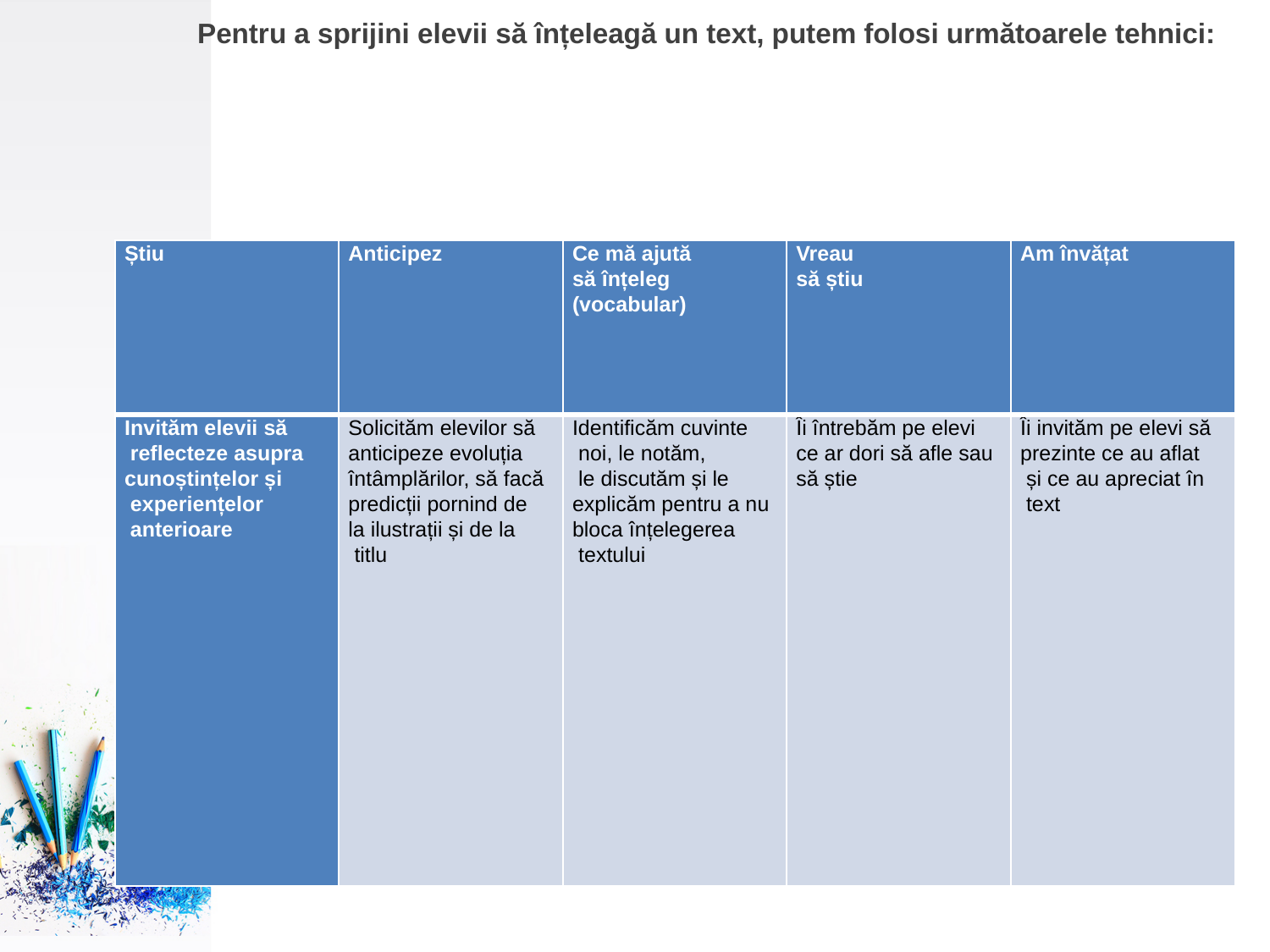

# Pentru a sprijini elevii să înțeleagă un text, putem folosi următoarele tehnici:

| Știu | Anticipez | Ce mă ajută să înțeleg (vocabular) | Vreau să știu | Am învățat |
| --- | --- | --- | --- | --- |
| Invităm elevii să reflecteze asupra cunoștințelor și experiențelor anterioare | Solicităm elevilor să anticipeze evoluția întâmplărilor, să facă predicții pornind de la ilustrații și de la titlu | Identificăm cuvinte noi, le notăm, le discutăm și le explicăm pentru a nu bloca înțelegerea textului | Îi întrebăm pe elevi ce ar dori să afle sau să știe | Îi invităm pe elevi să prezinte ce au aflat și ce au apreciat în text |